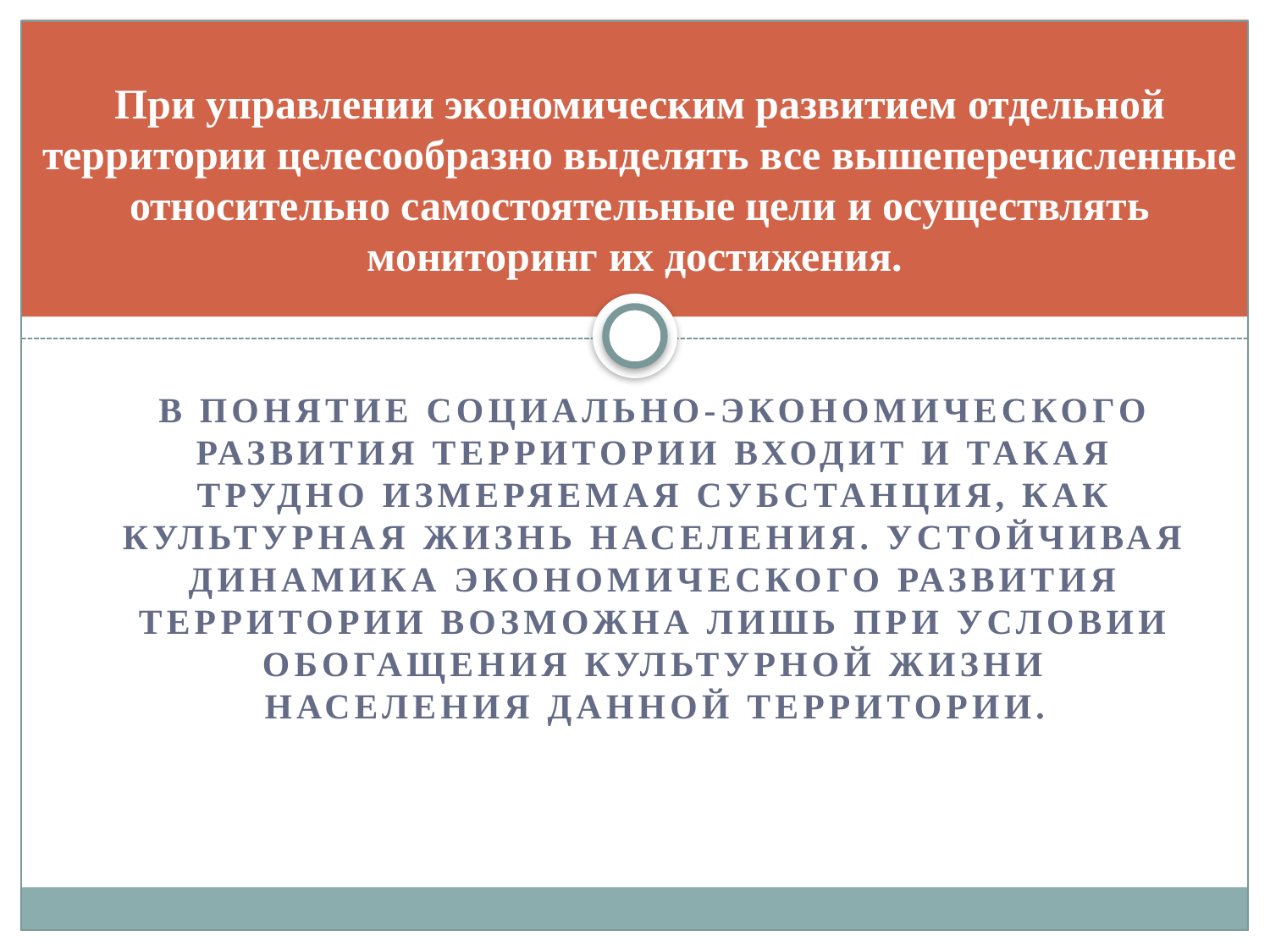

# При управлении экономическим развитием отдельной территории целесообразно выделять все вышеперечисленные относительно самостоятельные цели и осуществлять мониторинг их достижения.
В понятие социально-экономического развития территории входит и такая трудно измеряемая субстанция, как культурная жизнь населения. Устойчивая динамика экономического развития территории возможна лишь при условии обогащения культурной жизни населения данной территории.